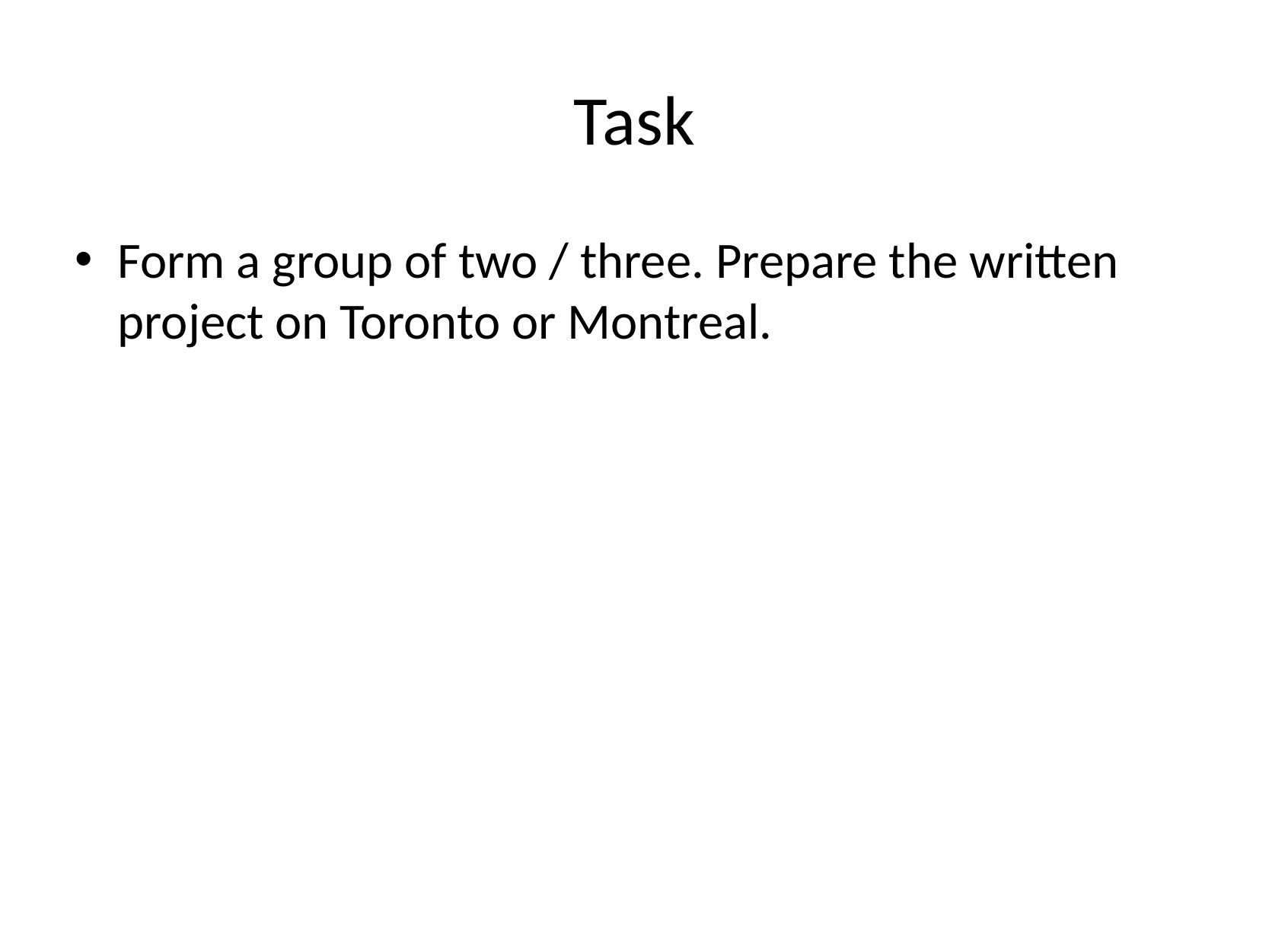

# Task
Form a group of two / three. Prepare the written project on Toronto or Montreal.